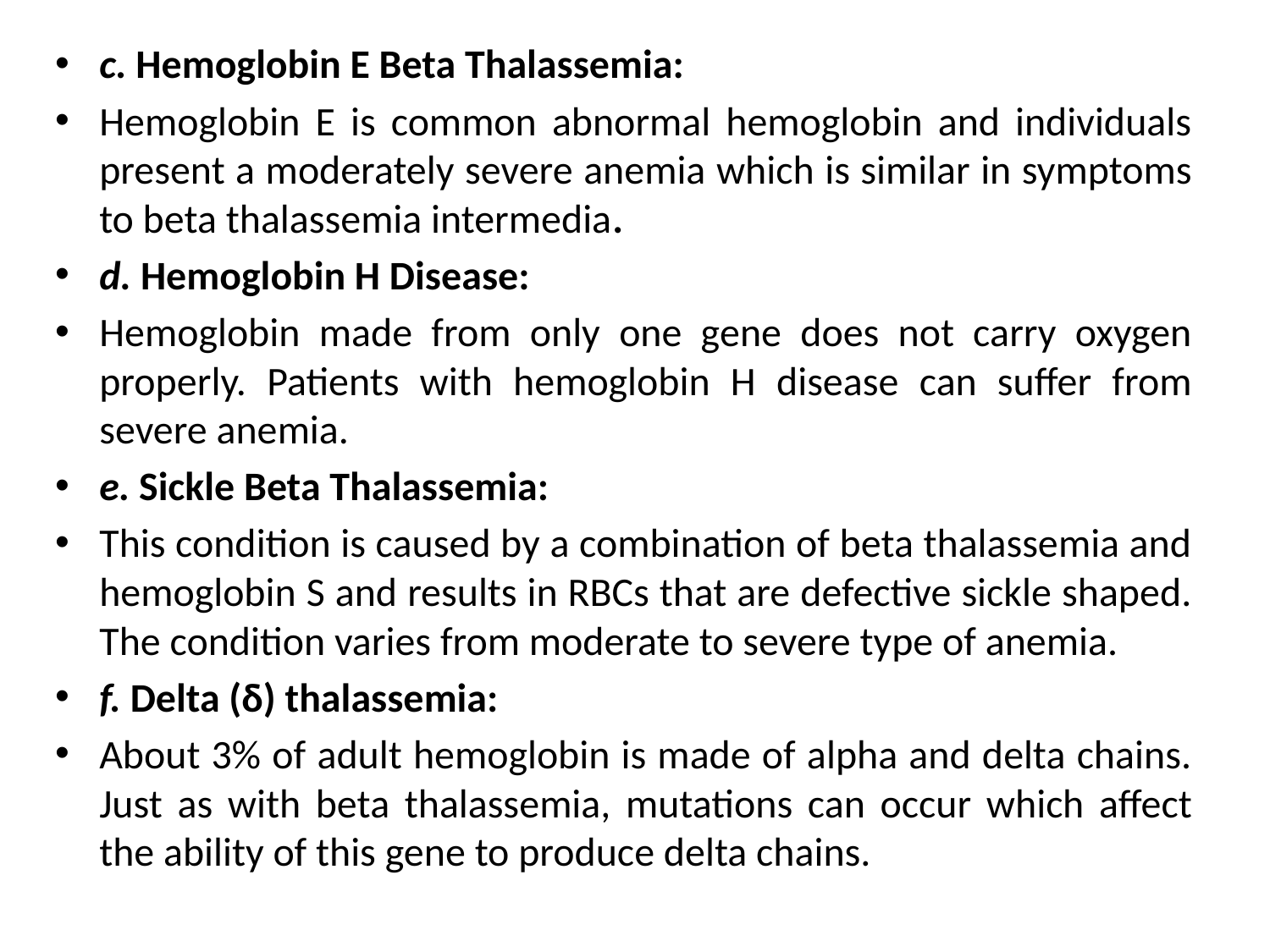

c. Hemoglobin E Beta Thalassemia:
Hemoglobin E is common abnormal hemoglobin and individuals present a moderately severe anemia which is similar in symptoms to beta thalassemia intermedia.
d. Hemoglobin H Disease:
Hemoglobin made from only one gene does not carry oxygen properly. Patients with hemoglobin H disease can suffer from severe anemia.
e. Sickle Beta Thalassemia:
This condition is caused by a combination of beta thalassemia and hemoglobin S and results in RBCs that are defective sickle shaped. The condition varies from moderate to severe type of anemia.
f. Delta (δ) thalassemia:
About 3% of adult hemoglobin is made of alpha and delta chains. Just as with beta thalassemia, mutations can occur which affect the ability of this gene to produce delta chains.
#